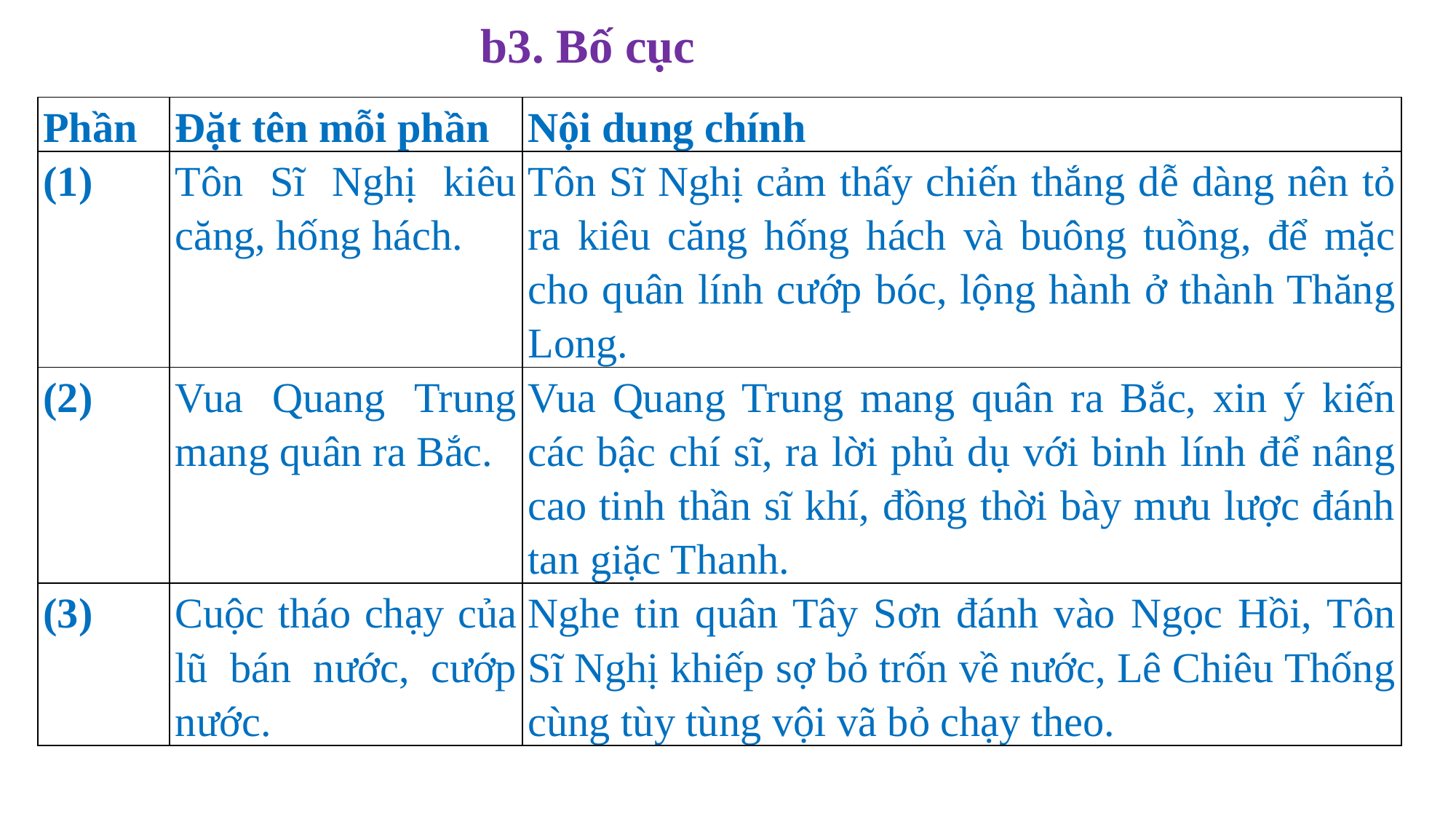

b3. Bố cục
| Phần | Đặt tên mỗi phần | Nội dung chính |
| --- | --- | --- |
| (1) | Tôn Sĩ Nghị kiêu căng, hống hách. | Tôn Sĩ Nghị cảm thấy chiến thắng dễ dàng nên tỏ ra kiêu căng hống hách và buông tuồng, để mặc cho quân lính cướp bóc, lộng hành ở thành Thăng Long. |
| (2) | Vua Quang Trung mang quân ra Bắc. | Vua Quang Trung mang quân ra Bắc, xin ý kiến các bậc chí sĩ, ra lời phủ dụ với binh lính để nâng cao tinh thần sĩ khí, đồng thời bày mưu lược đánh tan giặc Thanh. |
| (3) | Cuộc tháo chạy của lũ bán nước, cướp nước. | Nghe tin quân Tây Sơn đánh vào Ngọc Hồi, Tôn Sĩ Nghị khiếp sợ bỏ trốn về nước, Lê Chiêu Thống cùng tùy tùng vội vã bỏ chạy theo. |